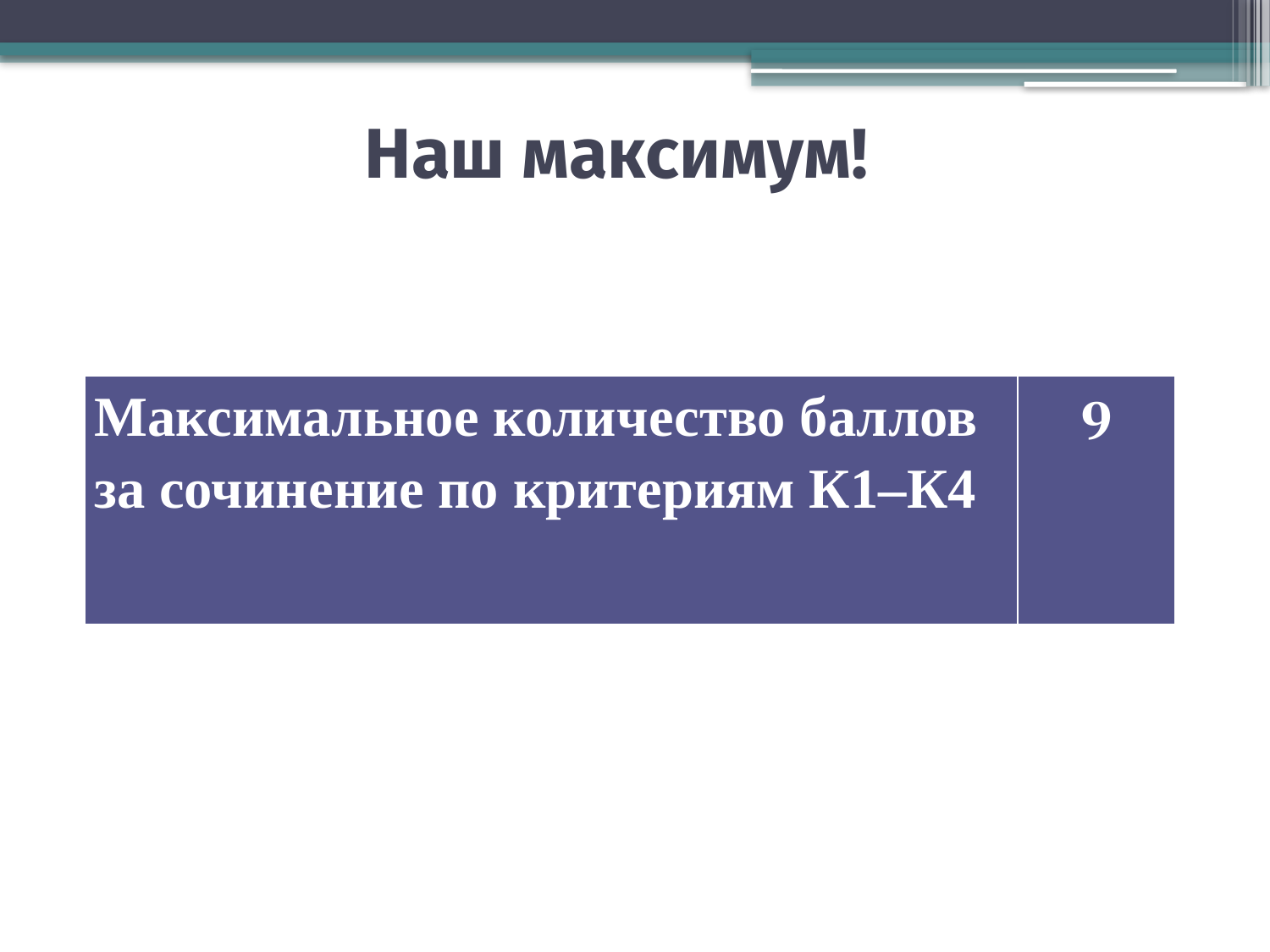

# Наш максимум!
| Максимальное количество баллов за сочинение по критериям К1–К4 | 9 |
| --- | --- |